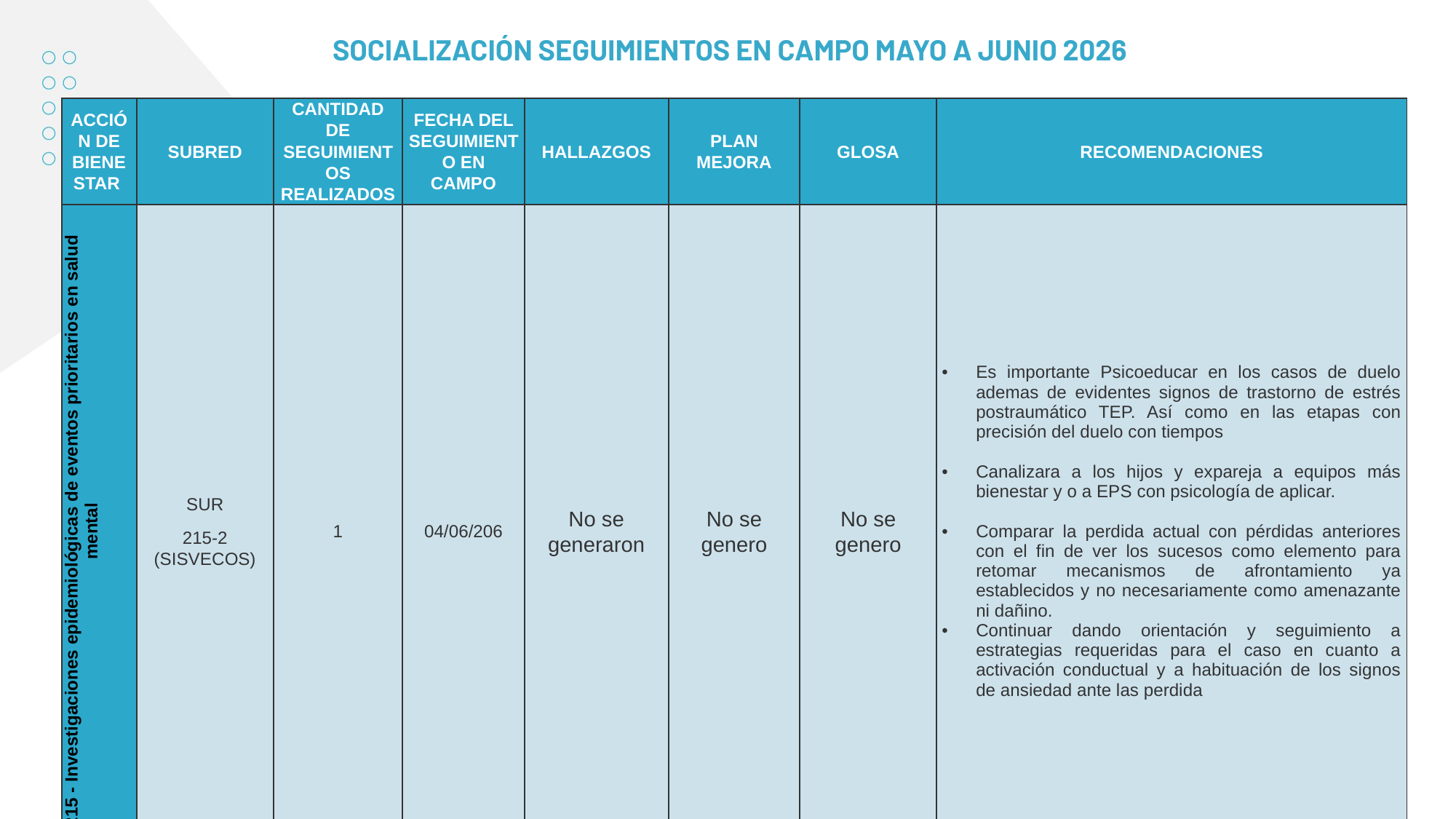

# SOCIALIZACIÓN SEGUIMIENTOS EN CAMPO MAYO A JUNIO 2026
| ACCIÓN DE BIENESTAR | SUBRED | CANTIDAD DE SEGUIMIENTOS REALIZADOS | FECHA DEL SEGUIMIENTO EN CAMPO | HALLAZGOS | PLAN MEJORA | GLOSA | RECOMENDACIONES |
| --- | --- | --- | --- | --- | --- | --- | --- |
| 215 - Investigaciones epidemiológicas de eventos prioritarios en salud mental | SUR 215-2 (SISVECOS) | 1 | 04/06/206 | No se generaron | No se genero | No se genero | Es importante Psicoeducar en los casos de duelo ademas de evidentes signos de trastorno de estrés postraumático TEP. Así como en las etapas con precisión del duelo con tiempos Canalizara a los hijos y expareja a equipos más bienestar y o a EPS con psicología de aplicar. Comparar la perdida actual con pérdidas anteriores con el fin de ver los sucesos como elemento para retomar mecanismos de afrontamiento ya establecidos y no necesariamente como amenazante ni dañino. Continuar dando orientación y seguimiento a estrategias requeridas para el caso en cuanto a activación conductual y a habituación de los signos de ansiedad ante las perdida |